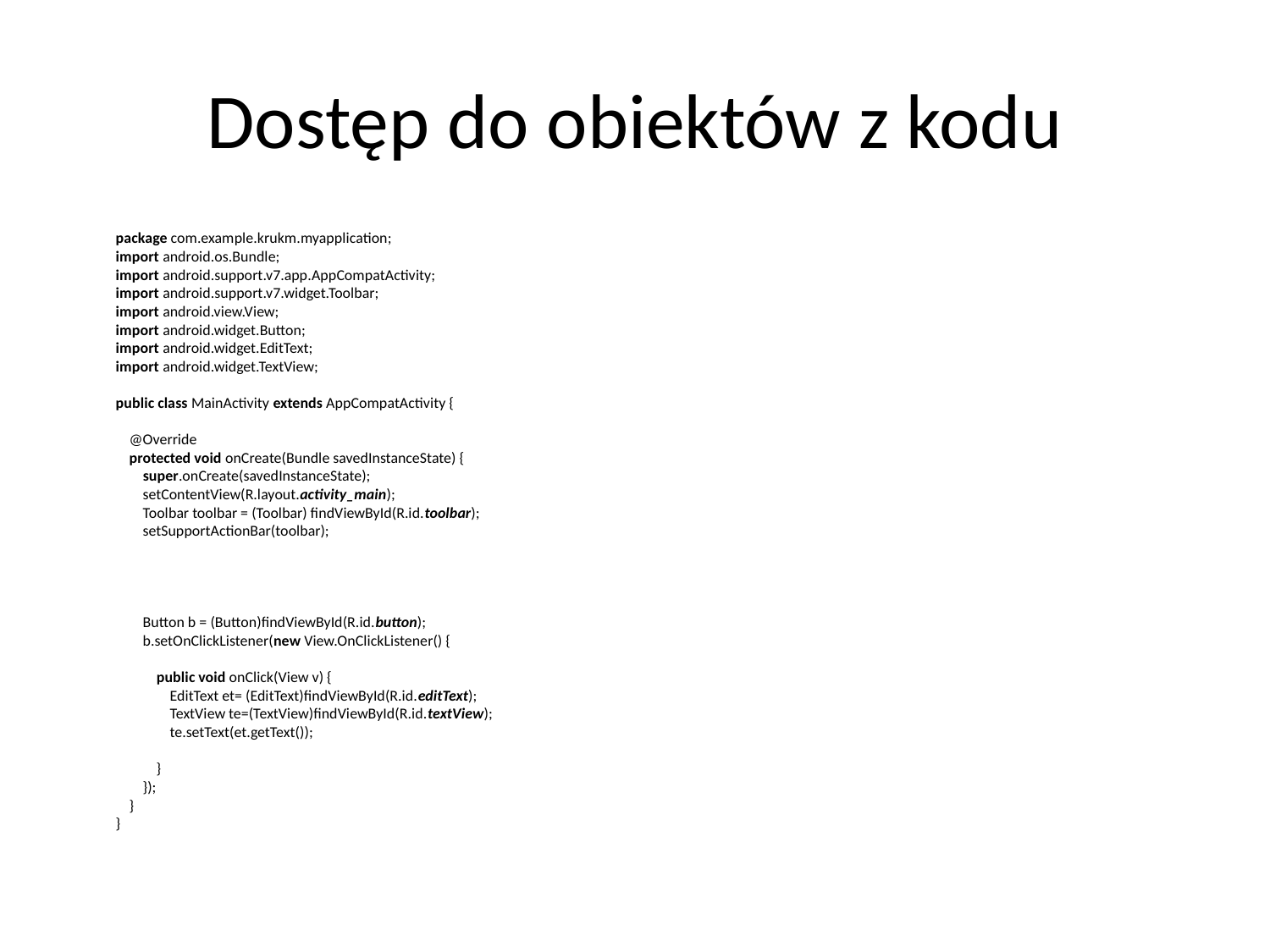

# Dostęp do obiektów z kodu
	package com.example.krukm.myapplication;
import android.os.Bundle;
import android.support.v7.app.AppCompatActivity;
import android.support.v7.widget.Toolbar;
import android.view.View;
import android.widget.Button;
import android.widget.EditText;
import android.widget.TextView;
public class MainActivity extends AppCompatActivity {
    @Override
    protected void onCreate(Bundle savedInstanceState) {
        super.onCreate(savedInstanceState);
        setContentView(R.layout.activity_main);
        Toolbar toolbar = (Toolbar) findViewById(R.id.toolbar);
        setSupportActionBar(toolbar);
        Button b = (Button)findViewById(R.id.button);
        b.setOnClickListener(new View.OnClickListener() {
            public void onClick(View v) {
                EditText et= (EditText)findViewById(R.id.editText);
                TextView te=(TextView)findViewById(R.id.textView);
                te.setText(et.getText());
            }
        });
    }
}